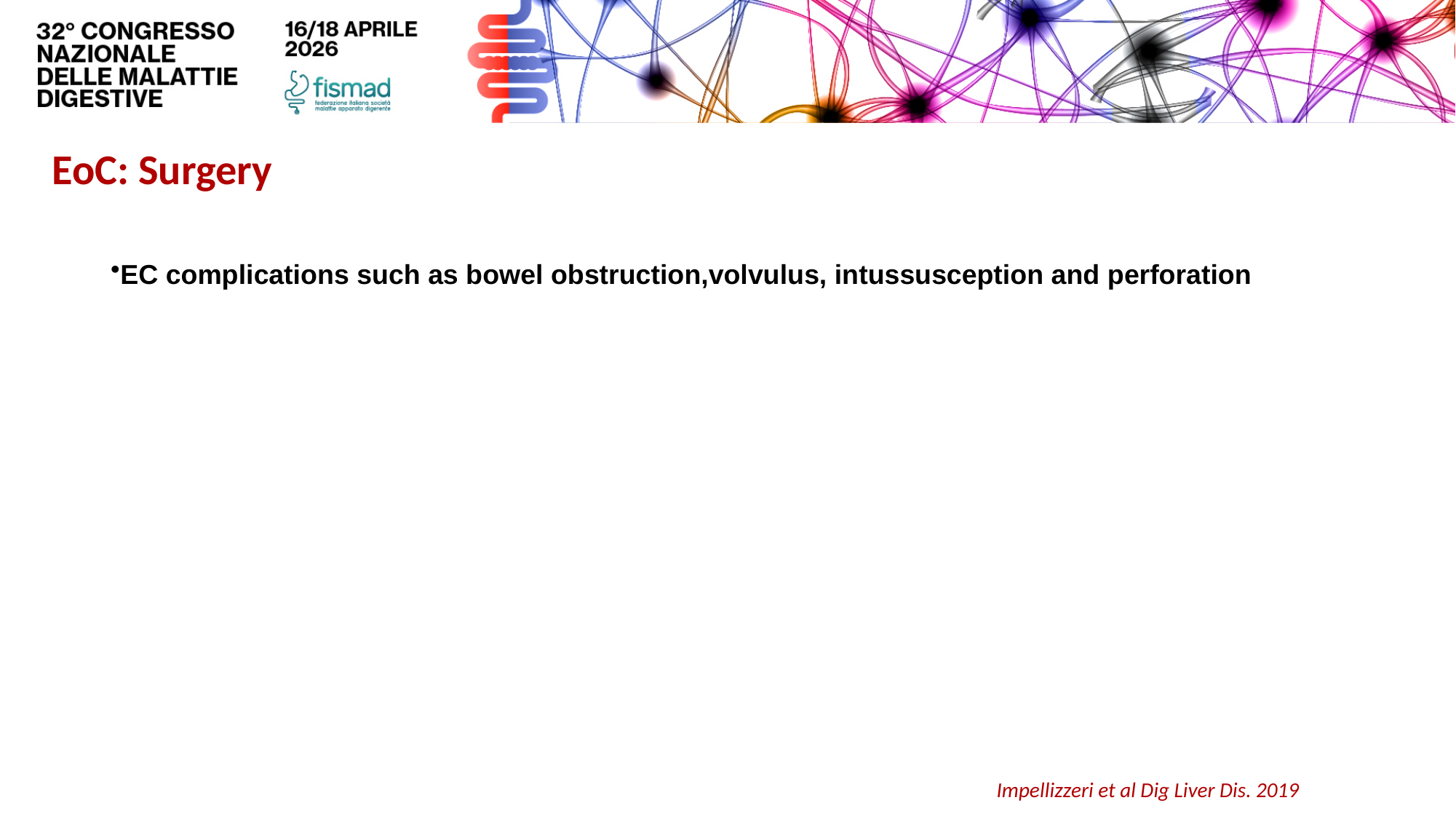

EoC: Surgery

EC complications such as bowel obstruction,volvulus, intussusception and perforation
Impellizzeri et al Dig Liver Dis. 2019